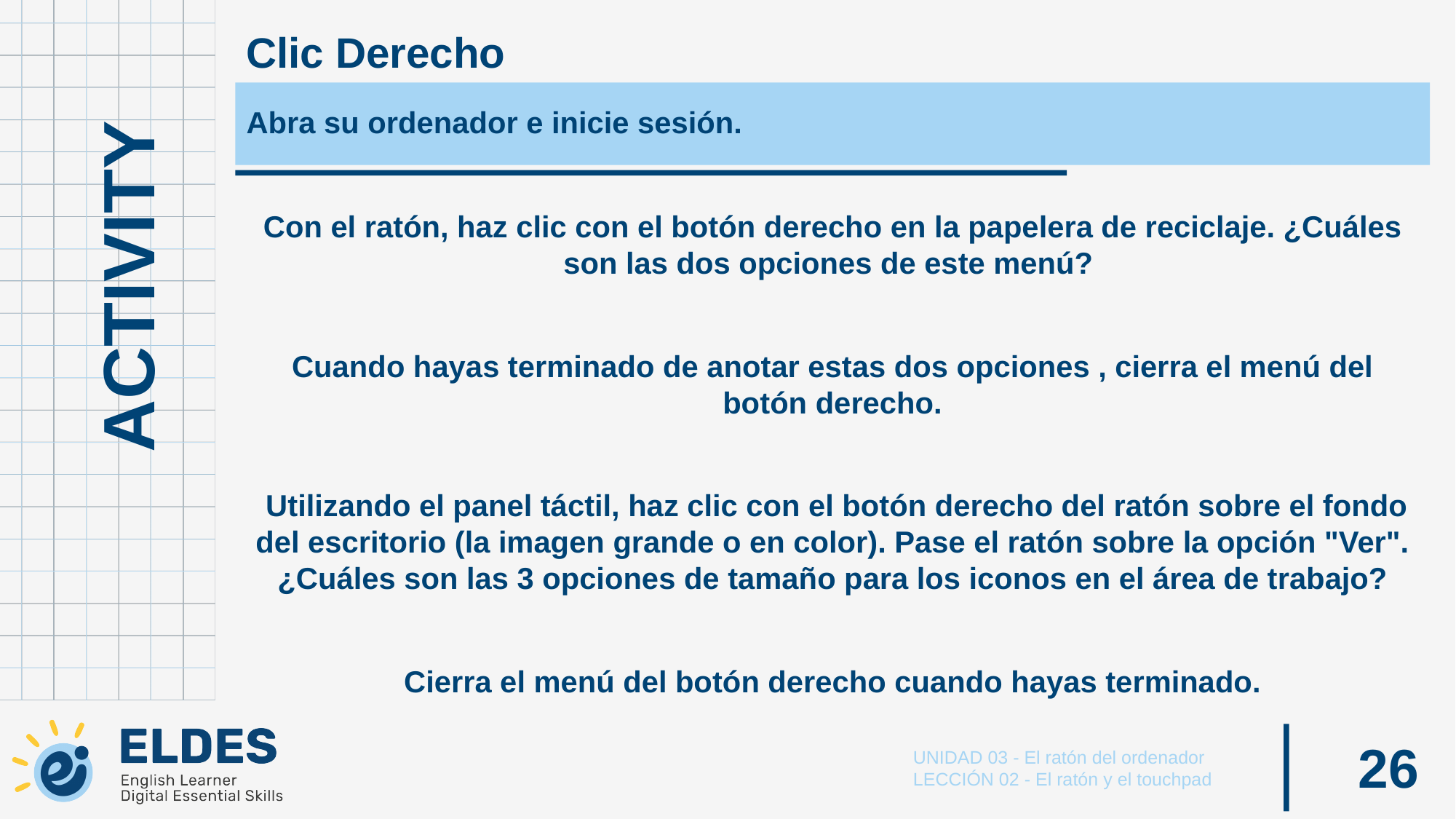

Clic Derecho
Abra su ordenador e inicie sesión.
Con el ratón, haz clic con el botón derecho en la papelera de reciclaje. ¿Cuáles son las dos opciones de este menú?

Cuando hayas terminado de anotar estas dos opciones , cierra el menú del botón derecho.

 Utilizando el panel táctil, haz clic con el botón derecho del ratón sobre el fondo del escritorio (la imagen grande o en color). Pase el ratón sobre la opción "Ver". ¿Cuáles son las 3 opciones de tamaño para los iconos en el área de trabajo?

Cierra el menú del botón derecho cuando hayas terminado.

26
UNIDAD 03 - El ratón del ordenador
LECCIÓN 02 - El ratón y el touchpad